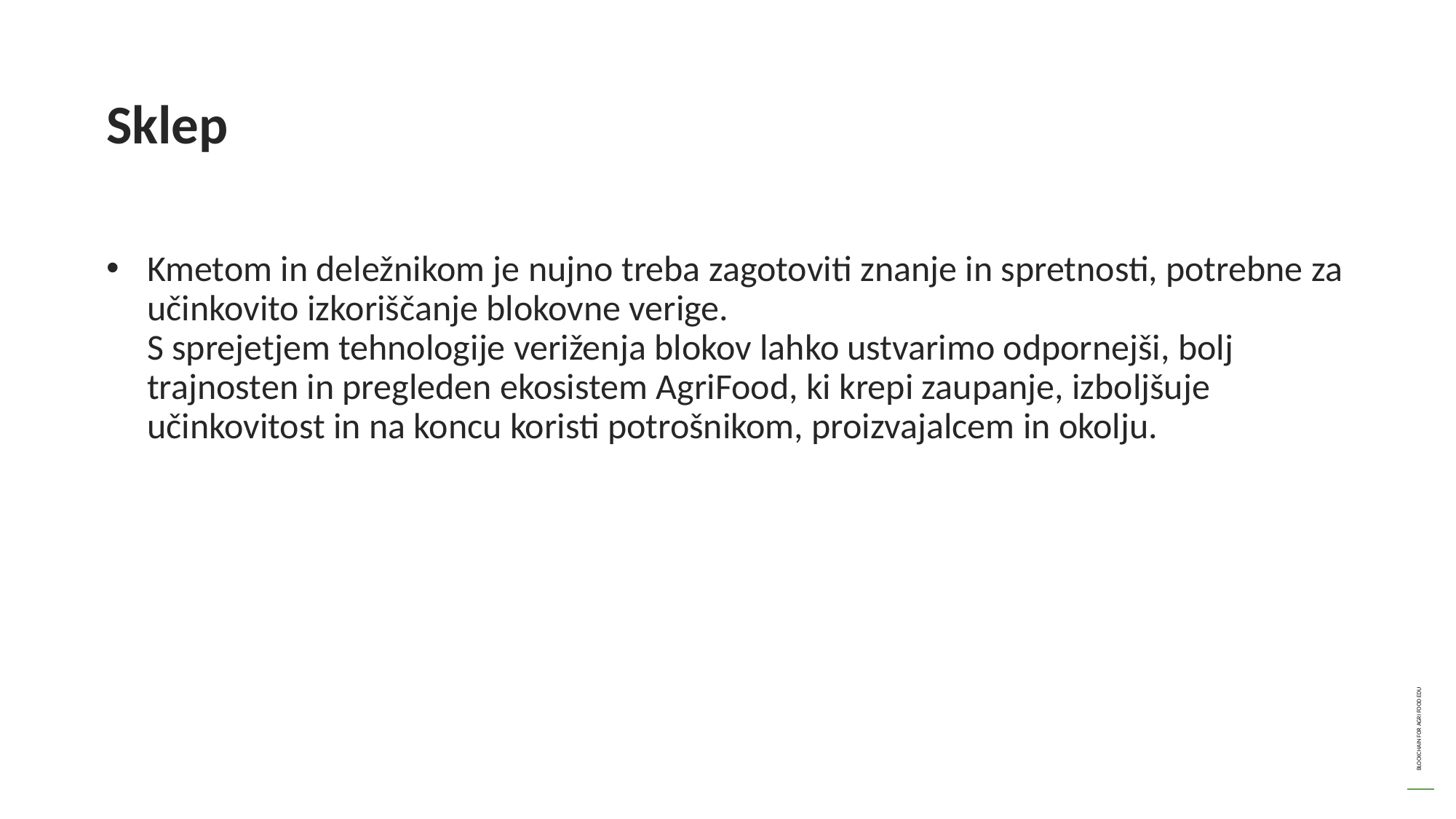

Sklep
Kmetom in deležnikom je nujno treba zagotoviti znanje in spretnosti, potrebne za učinkovito izkoriščanje blokovne verige.
S sprejetjem tehnologije veriženja blokov lahko ustvarimo odpornejši, bolj trajnosten in pregleden ekosistem AgriFood, ki krepi zaupanje, izboljšuje učinkovitost in na koncu koristi potrošnikom, proizvajalcem in okolju.